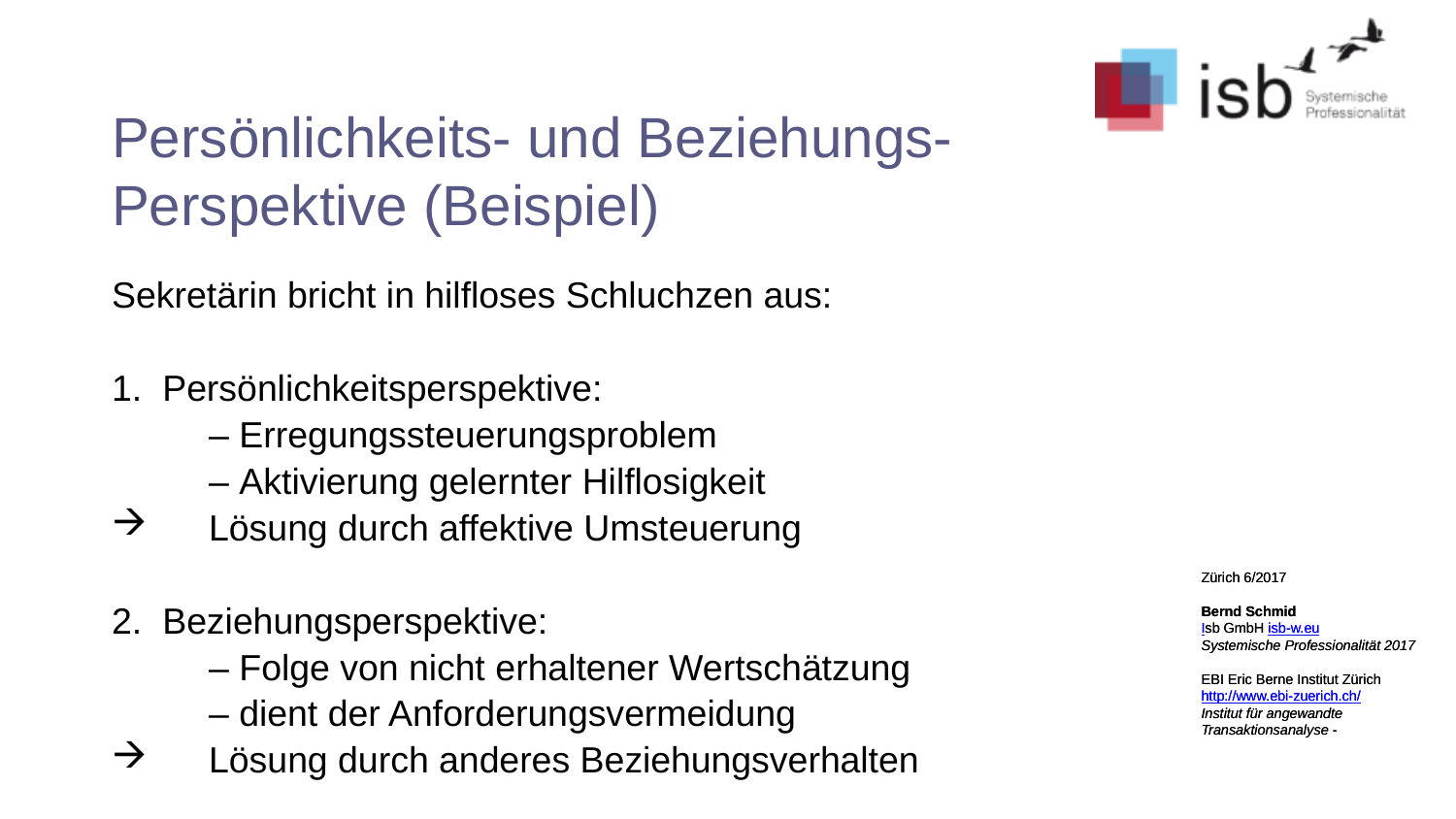

# Persönlichkeits- und Beziehungs-Perspektive (Beispiel)
Sekretärin bricht in hilfloses Schluchzen aus:

1.  Persönlichkeitsperspektive:
	– Erregungssteuerungsproblem
	– Aktivierung gelernter Hilflosigkeit
Lösung durch affektive Umsteuerung

2.  Beziehungsperspektive:
	– Folge von nicht erhaltener Wertschätzung
	– dient der Anforderungsvermeidung
Lösung durch anderes Beziehungsverhalten

Zürich 6/2017
Bernd Schmid
Isb GmbH isb-w.eu
Systemische Professionalität 2017

EBI Eric Berne Institut Zürich
http://www.ebi-zuerich.ch/
Institut für angewandte Transaktionsanalyse -